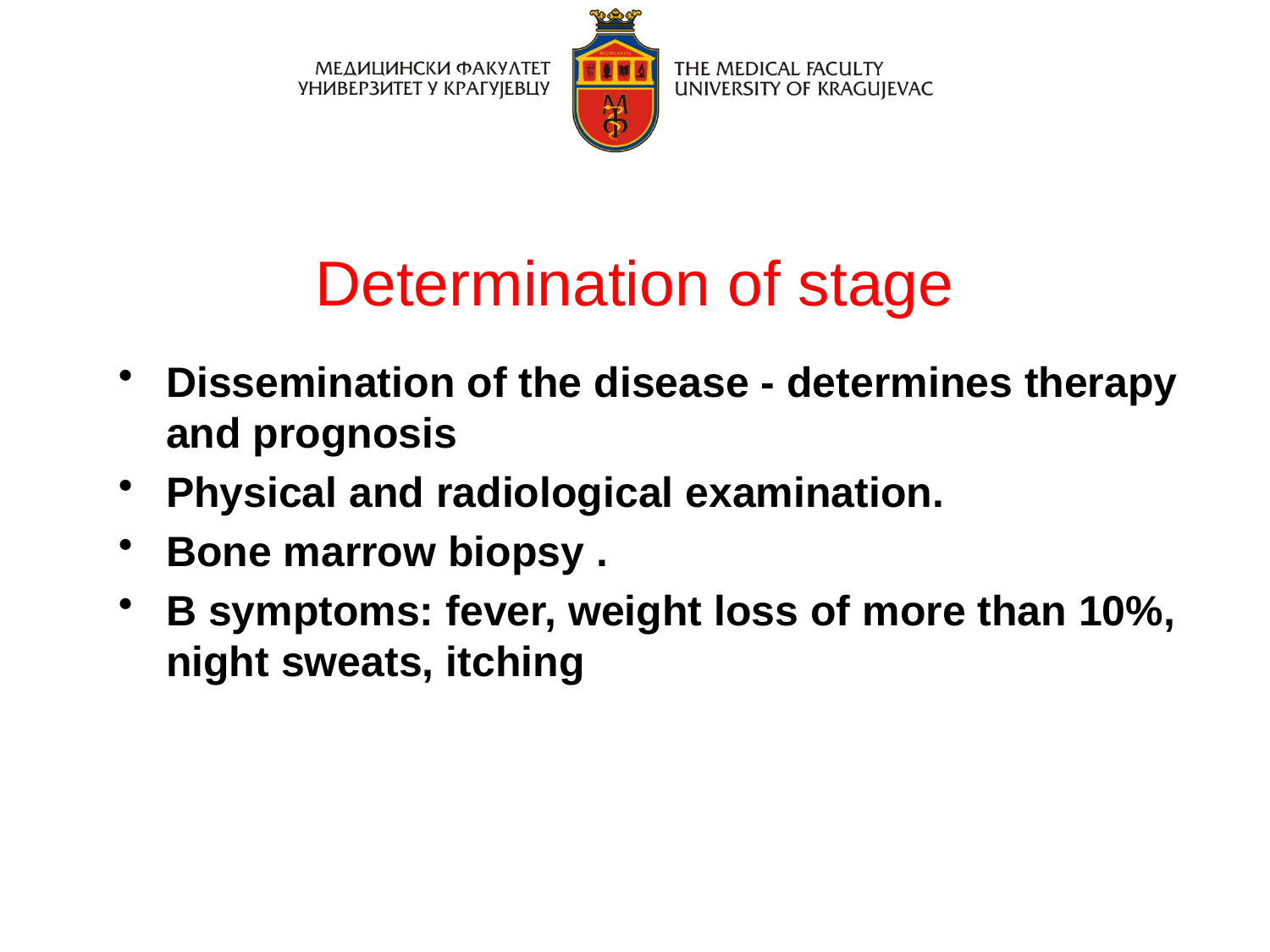

Determination of stage
Dissemination of the disease - determines therapy and prognosis
Physical and radiological examination.
Bone marrow biopsy .
B symptoms: fever, weight loss of more than 10%, night sweats, itching